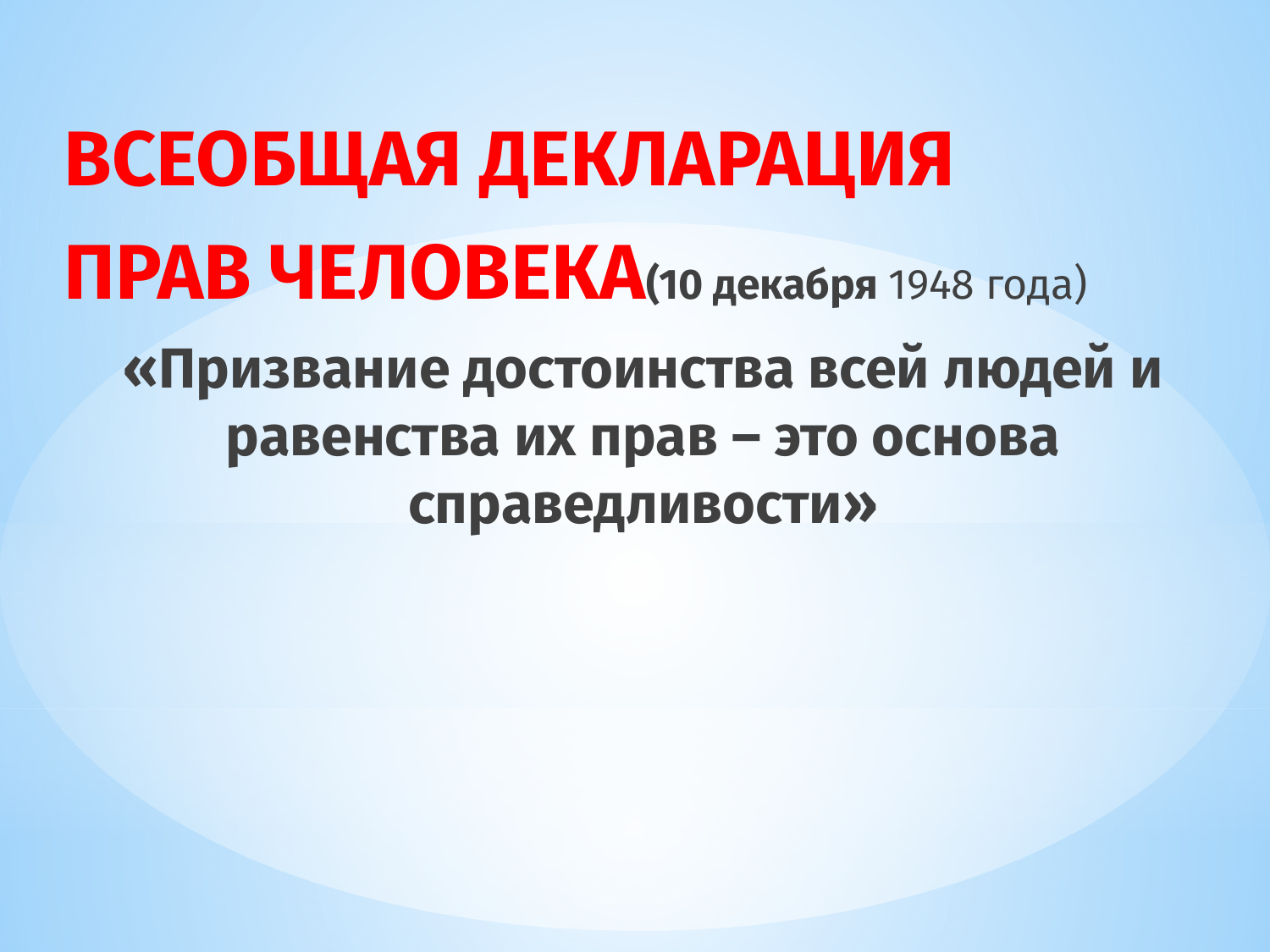

ВСЕОБЩАЯ ДЕКЛАРАЦИЯ
ПРАВ ЧЕЛОВЕКА(10 декабря 1948 года)
«Призвание достоинства всей людей и равенства их прав – это основа справедливости»

#